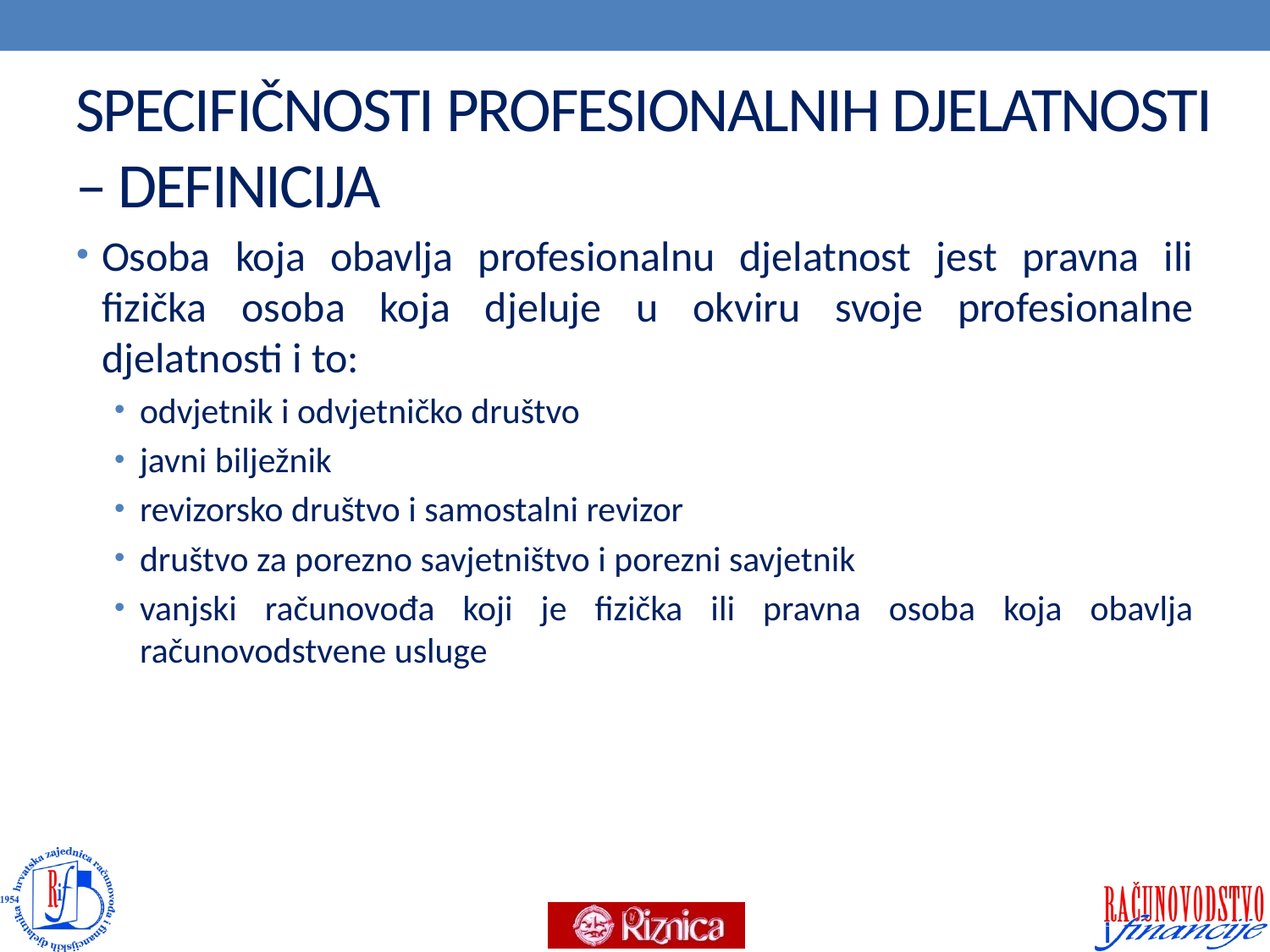

# SPECIFIČNOSTI PROFESIONALNIH DJELATNOSTI – DEFINICIJA
Osoba koja obavlja profesionalnu djelatnost jest pravna ili fizička osoba koja djeluje u okviru svoje profesionalne djelatnosti i to:
odvjetnik i odvjetničko društvo
javni bilježnik
revizorsko društvo i samostalni revizor
društvo za porezno savjetništvo i porezni savjetnik
vanjski računovođa koji je fizička ili pravna osoba koja obavlja računovodstvene usluge